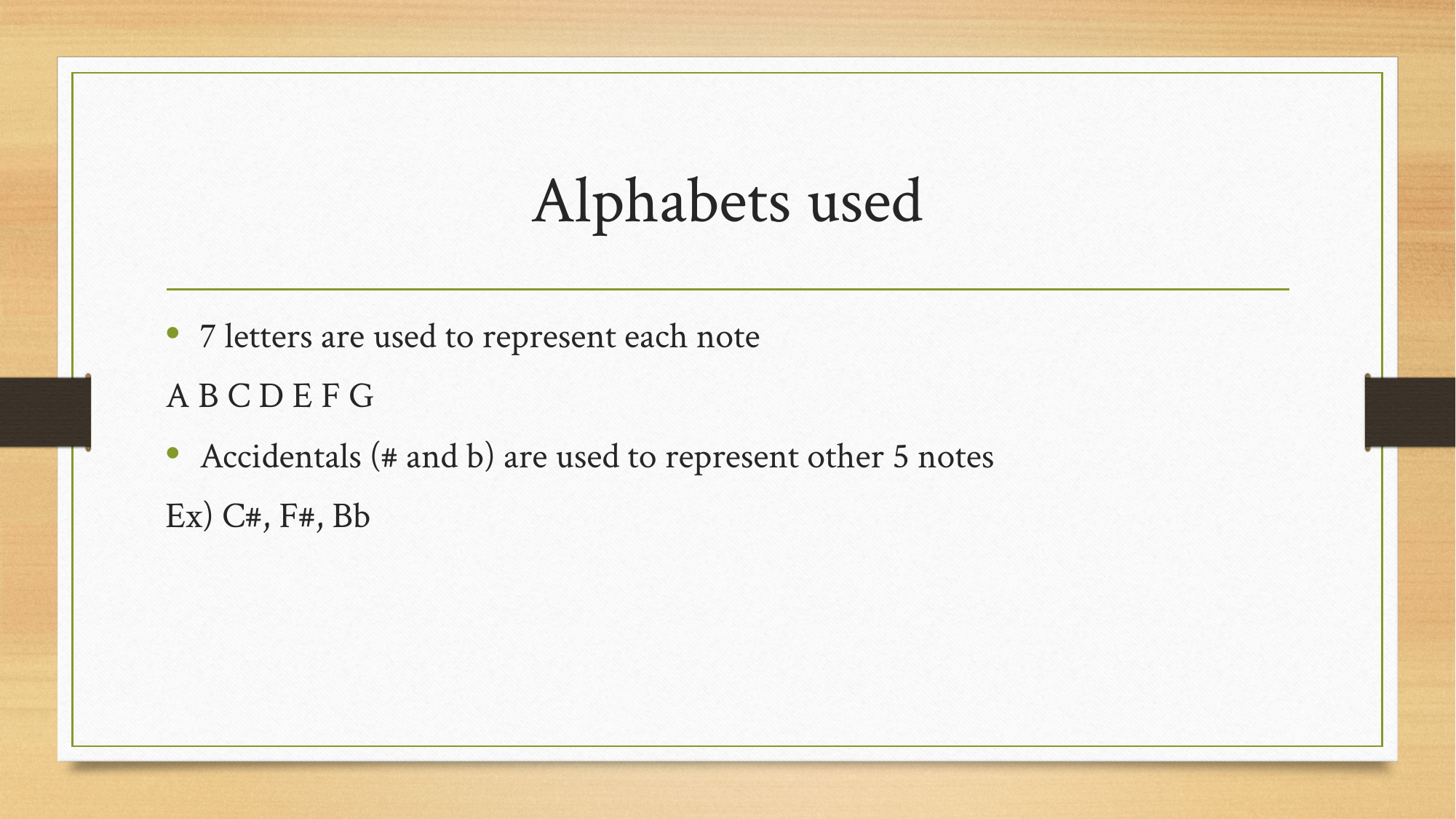

# Alphabets used
7 letters are used to represent each note
A B C D E F G
Accidentals (# and b) are used to represent other 5 notes
Ex) C#, F#, Bb